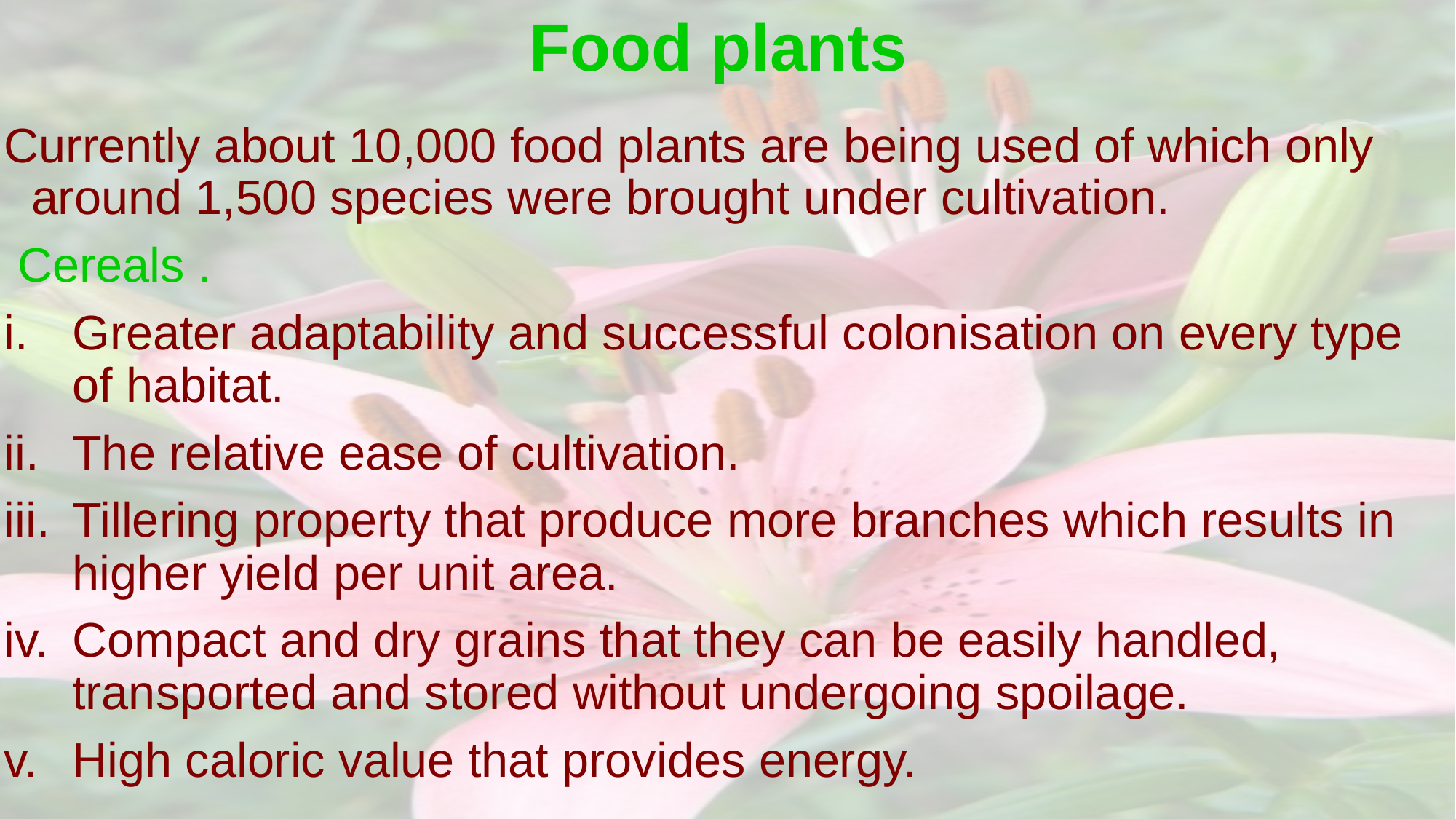

# Food plants
Currently about 10,000 food plants are being used of which only around 1,500 species were brought under cultivation.
 Cereals .
Greater adaptability and successful colonisation on every type of habitat.
The relative ease of cultivation.
Tillering property that produce more branches which results in higher yield per unit area.
Compact and dry grains that they can be easily handled, transported and stored without undergoing spoilage.
High caloric value that provides energy.